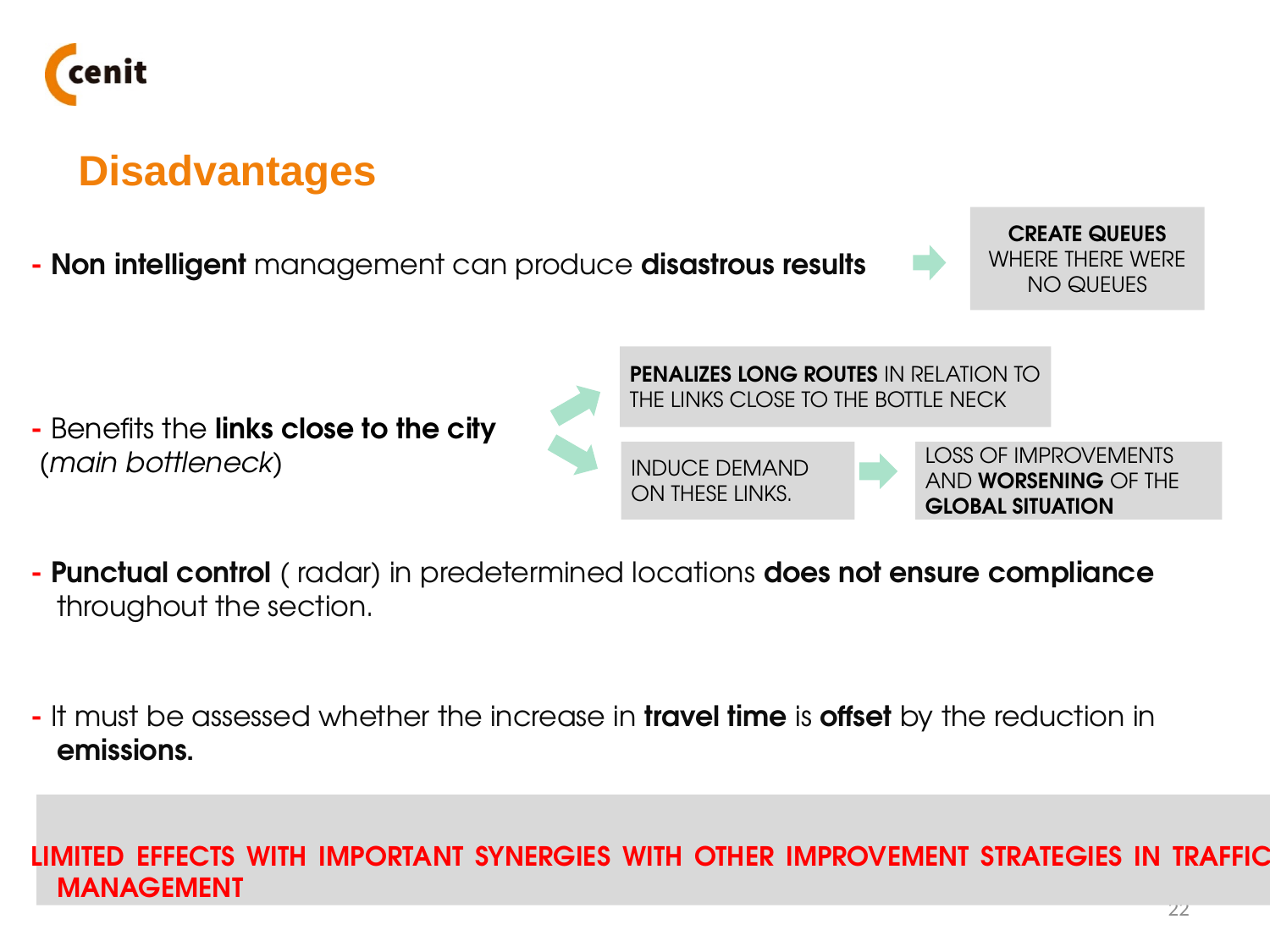

# Disadvantages

- Non intelligent management can produce disastrous results

- Benefits the links close to the city
 (main bottleneck)

- Punctual control ( radar) in predetermined locations does not ensure compliance throughout the section.

- It must be assessed whether the increase in travel time is offset by the reduction in emissions.

LIMITED EFFECTS WITH IMPORTANT SYNERGIES WITH OTHER IMPROVEMENT STRATEGIES IN TRAFFIC MANAGEMENT

CREATE QUEUES WHERE THERE WERE NO QUEUES

PENALIZES LONG ROUTES IN RELATION TO THE LINKS CLOSE TO THE BOTTLE NECK

INDUCE DEMAND ON THESE LINKS.
LOSS OF IMPROVEMENTS AND WORSENING OF THE GLOBAL SITUATION

22